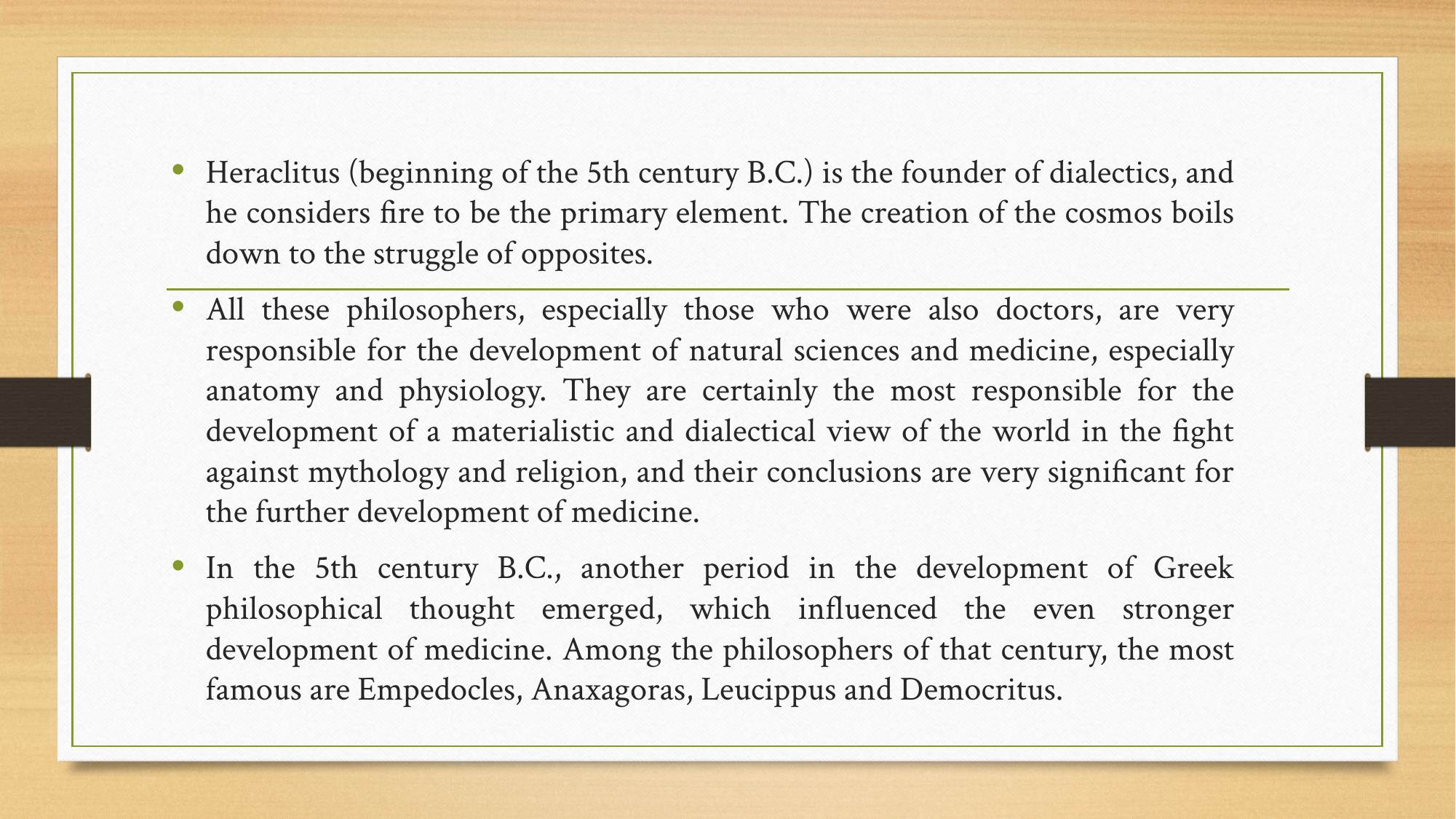

Heraclitus (beginning of the 5th century B.C.) is the founder of dialectics, and he considers fire to be the primary element. The creation of the cosmos boils down to the struggle of opposites.
All these philosophers, especially those who were also doctors, are very responsible for the development of natural sciences and medicine, especially anatomy and physiology. They are certainly the most responsible for the development of a materialistic and dialectical view of the world in the fight against mythology and religion, and their conclusions are very significant for the further development of medicine.
In the 5th century B.C., another period in the development of Greek philosophical thought emerged, which influenced the even stronger development of medicine. Among the philosophers of that century, the most famous are Empedocles, Anaxagoras, Leucippus and Democritus.